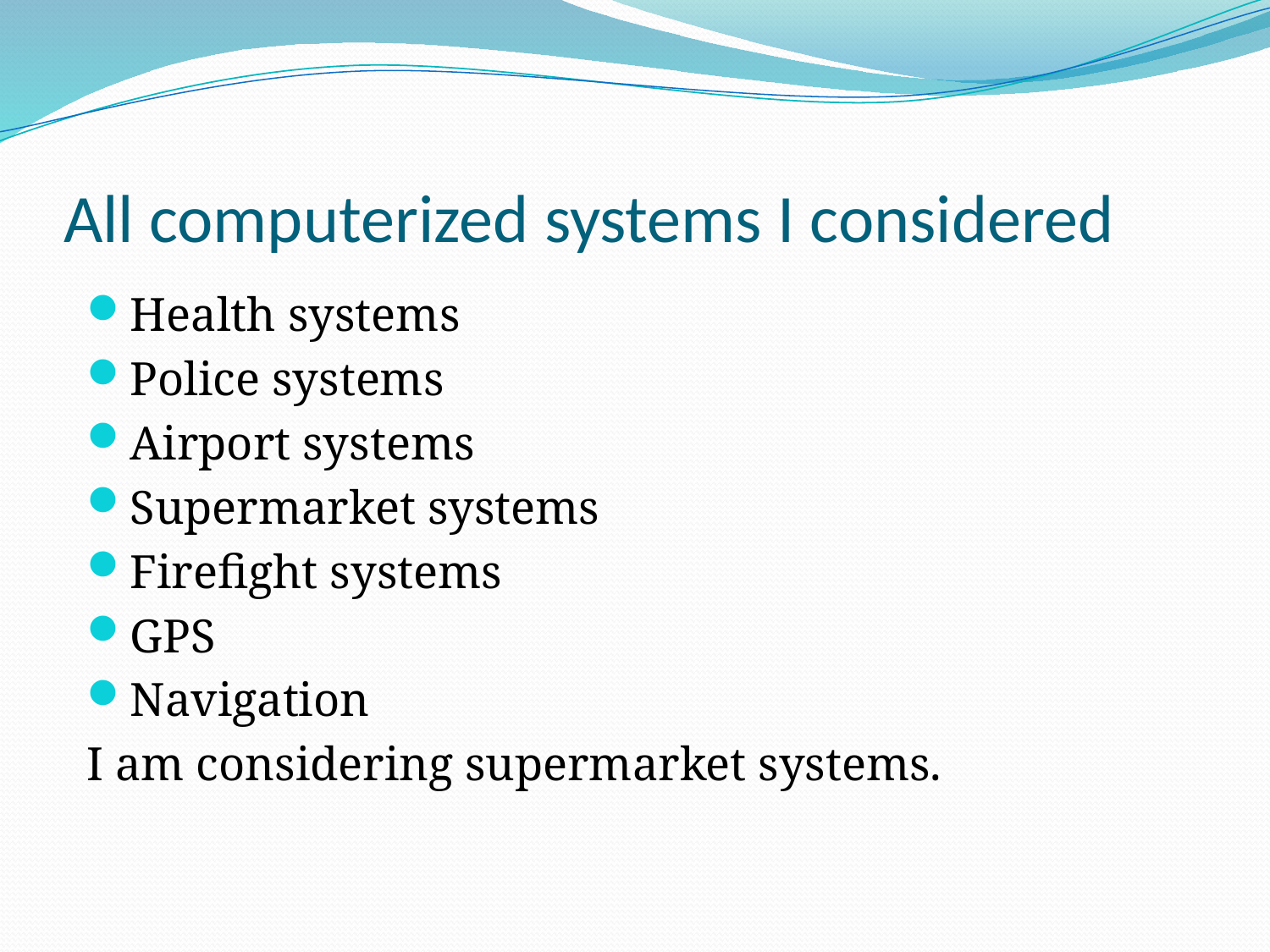

# All computerized systems I considered
Health systems
Police systems
Airport systems
Supermarket systems
Firefight systems
GPS
Navigation
I am considering supermarket systems.